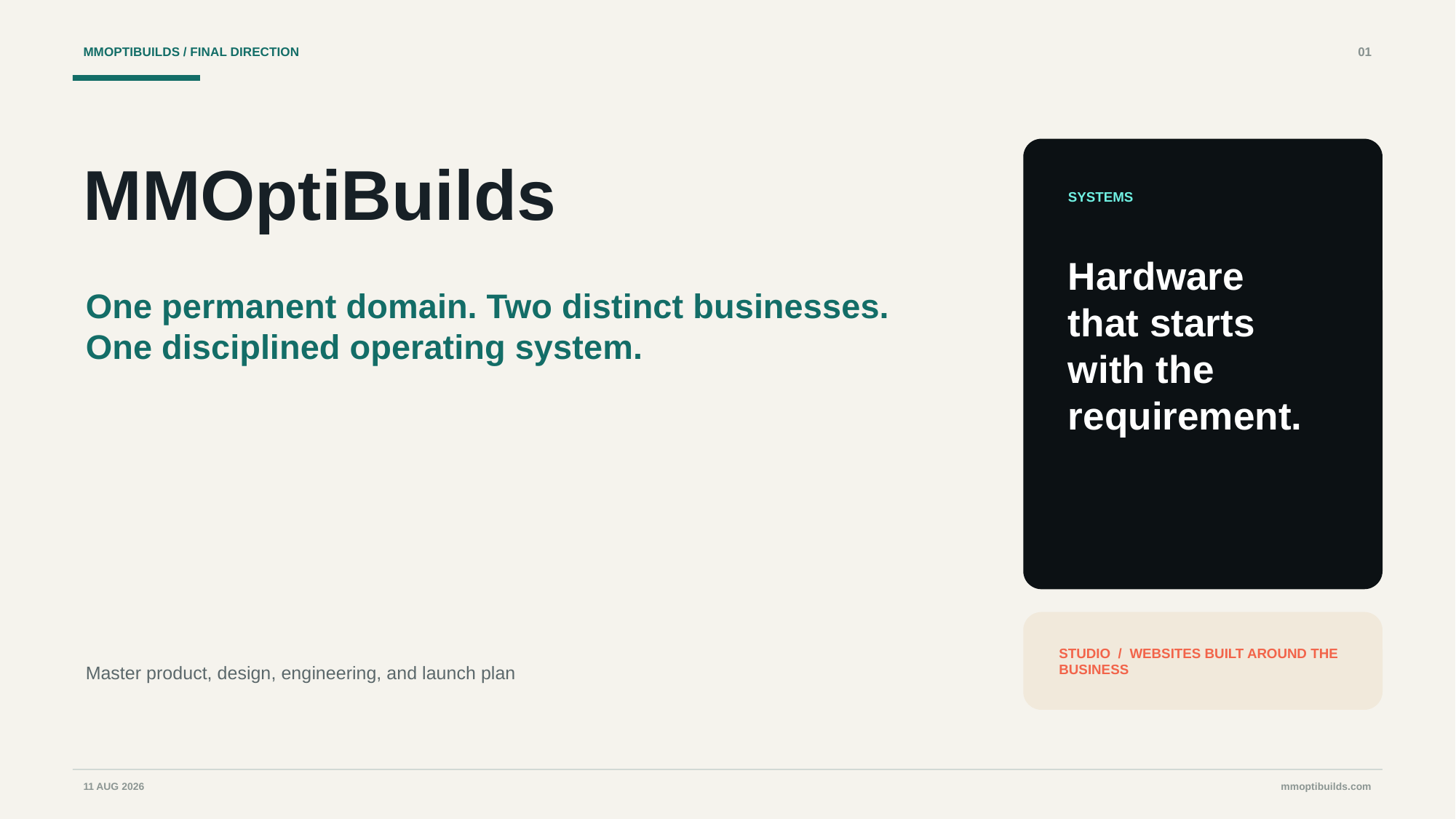

MMOPTIBUILDS / FINAL DIRECTION
01

MMOptiBuilds
SYSTEMS
Hardware
that starts
with the
requirement.
One permanent domain. Two distinct businesses.
One disciplined operating system.

STUDIO  /  WEBSITES BUILT AROUND THE BUSINESS
Master product, design, engineering, and launch plan

11 AUG 2026
mmoptibuilds.com